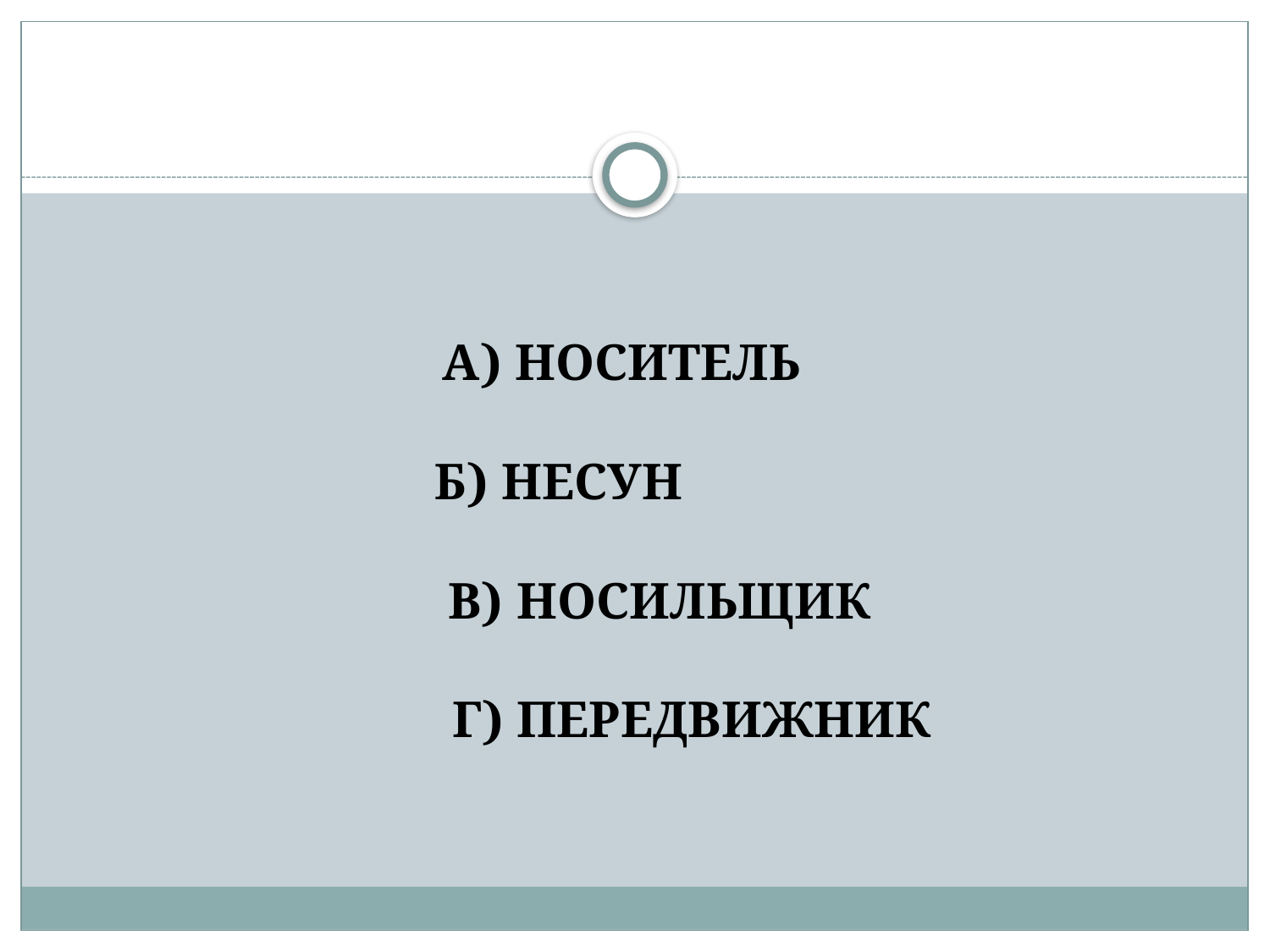

А) НОСИТЕЛЬ
Б) НЕСУН
                В) НОСИЛЬЩИК
                     Г) ПЕРЕДВИЖНИК

# Профессиональный переносчик чемоданов на железнодорожном вокзале – это… Кто?